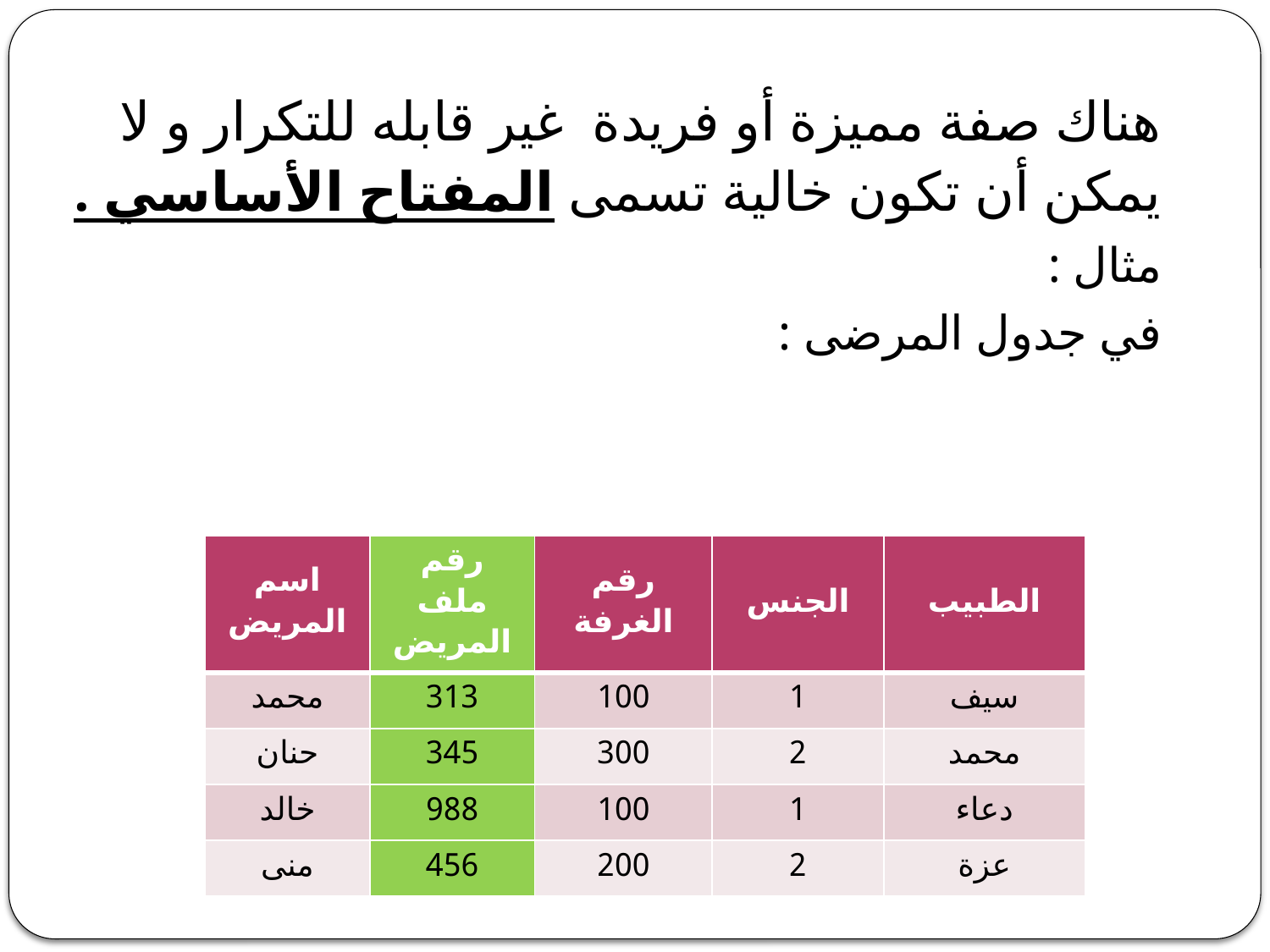

هناك صفة مميزة أو فريدة  غير قابله للتكرار و لا يمكن أن تكون خالية تسمى المفتاح الأساسي .
مثال :
في جدول المرضى :

| اسم المريض | رقم ملف المريض | رقم الغرفة | الجنس | الطبيب |
| --- | --- | --- | --- | --- |
| محمد | 313 | 100 | 1 | سيف |
| حنان | 345 | 300 | 2 | محمد |
| خالد | 988 | 100 | 1 | دعاء |
| منى | 456 | 200 | 2 | عزة |